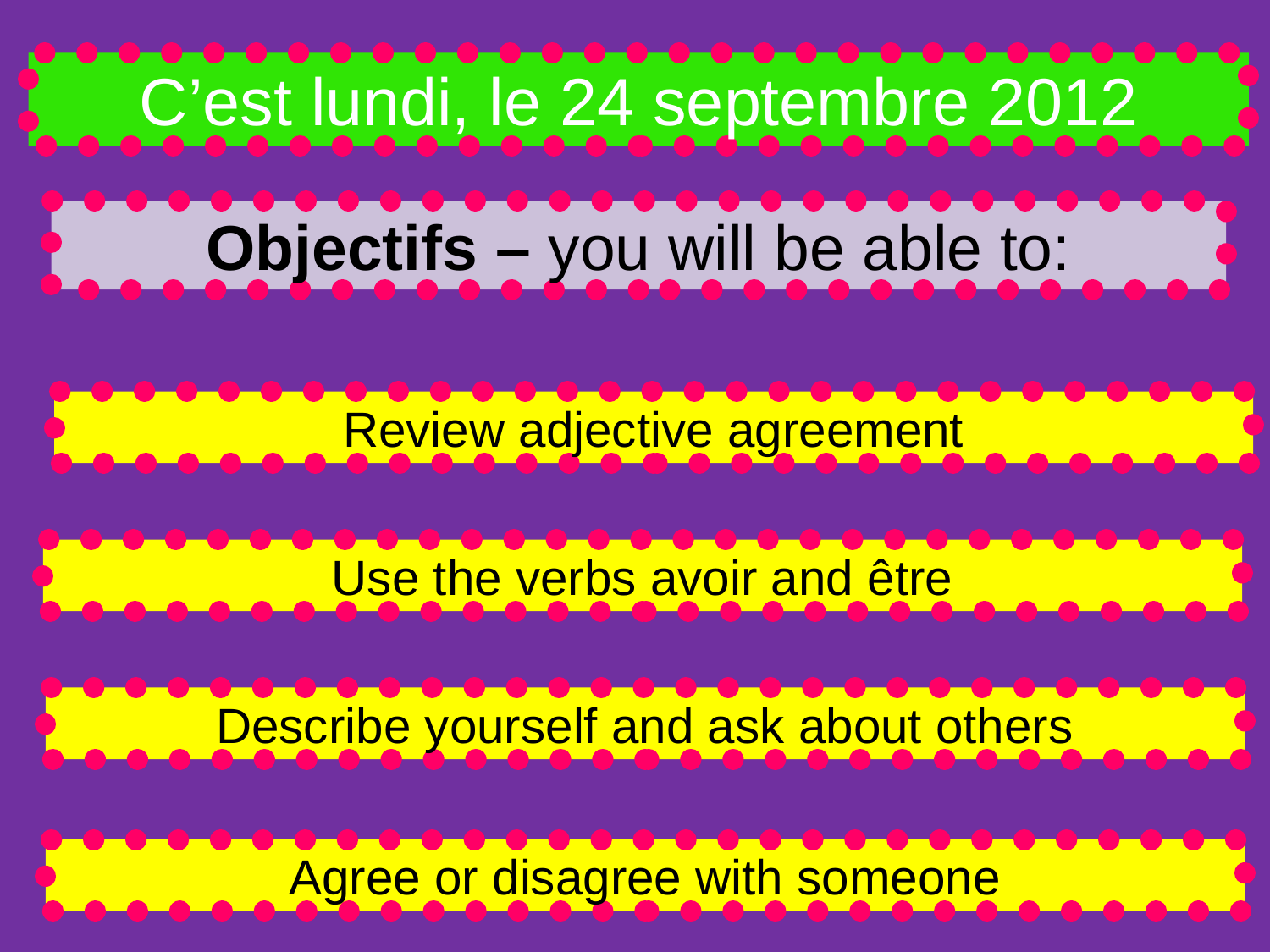

C’est lundi, le 24 septembre 2012
Objectifs – you will be able to:
Review adjective agreement
Use the verbs avoir and être
Describe yourself and ask about others
Agree or disagree with someone